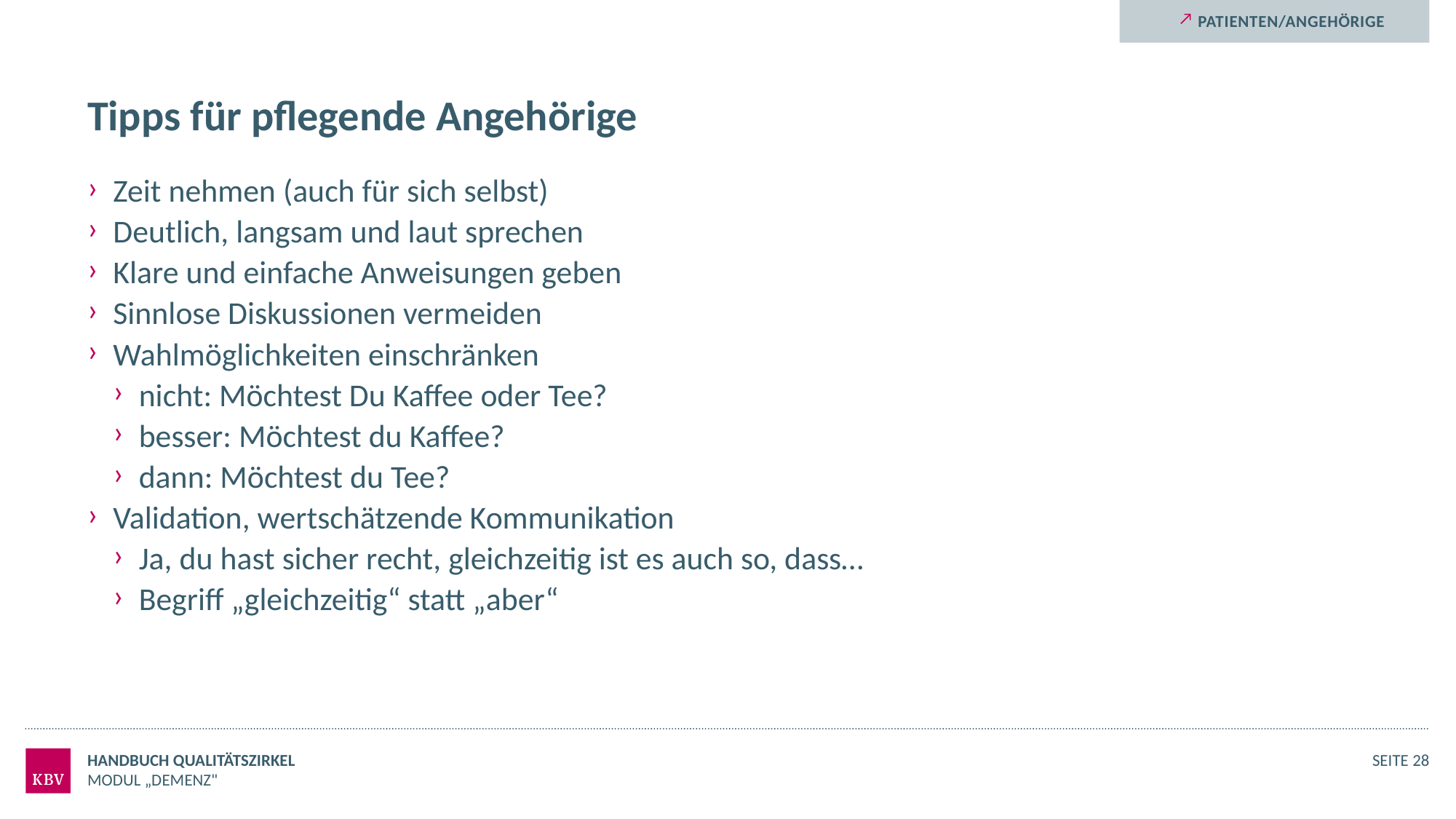

Patienten/Angehörige
# Tipps für pflegende Angehörige
Zeit nehmen (auch für sich selbst)
Deutlich, langsam und laut sprechen
Klare und einfache Anweisungen geben
Sinnlose Diskussionen vermeiden
Wahlmöglichkeiten einschränken
nicht: Möchtest Du Kaffee oder Tee?
besser: Möchtest du Kaffee?
dann: Möchtest du Tee?
Validation, wertschätzende Kommunikation
Ja, du hast sicher recht, gleichzeitig ist es auch so, dass…
Begriff „gleichzeitig“ statt „aber“
Handbuch Qualitätszirkel
Seite 28
Modul „Demenz"